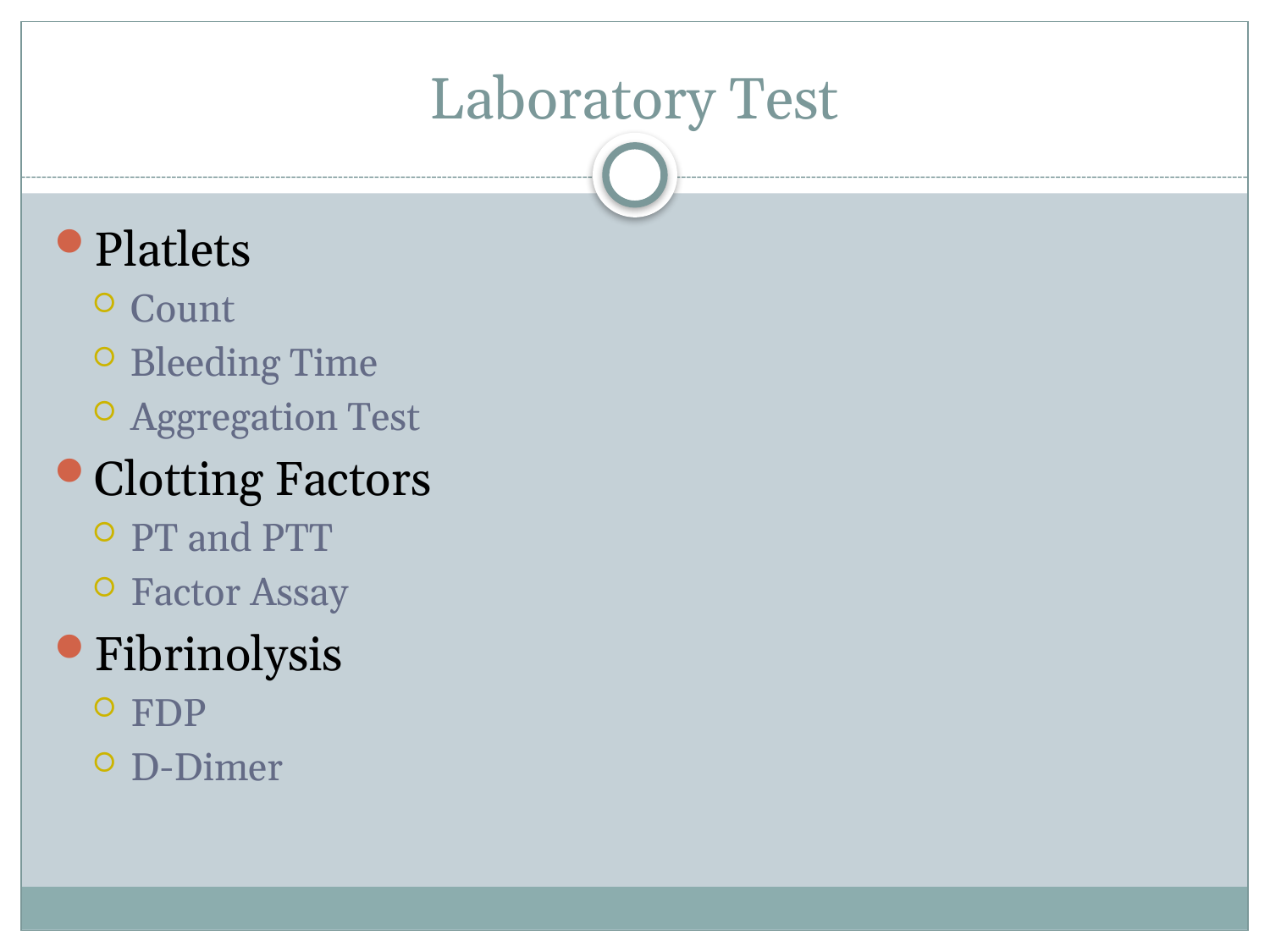

# Laboratory Test
Platlets
Count
Bleeding Time
Aggregation Test
Clotting Factors
PT and PTT
Factor Assay
Fibrinolysis
FDP
D-Dimer